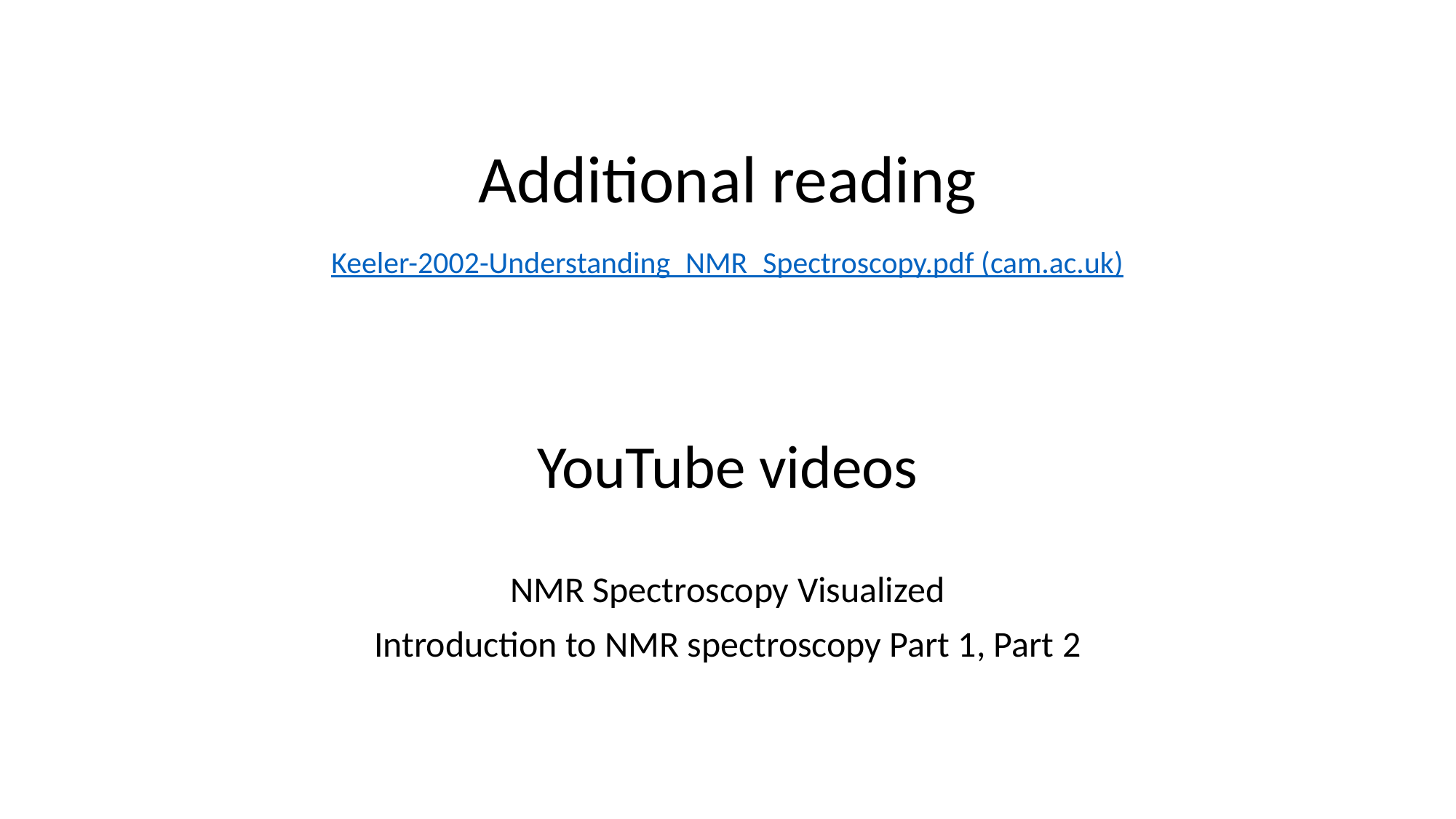

# Additional reading Keeler-2002-Understanding_NMR_Spectroscopy.pdf (cam.ac.uk)
YouTube videos

NMR Spectroscopy Visualized
Introduction to NMR spectroscopy Part 1, Part 2